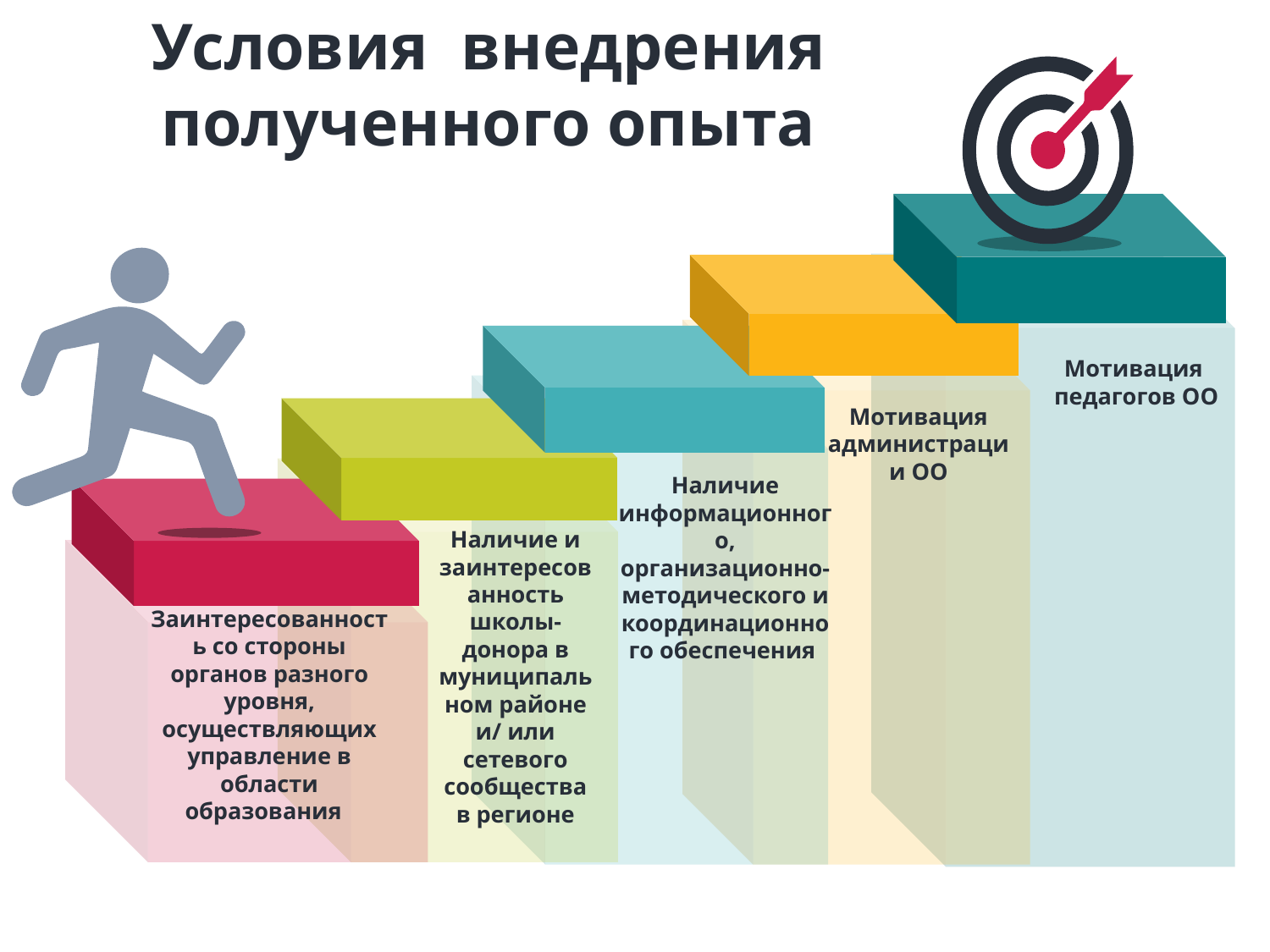

Условия  внедрения полученного опыта

Мотивация  педагогов ОО

Мотивация администрации ОО

Наличие информационного, организационно-методического и координационного обеспечения

Наличие и заинтересованность школы-донора в муниципальном районе и/ или сетевого сообщества в регионе

Заинтересованность со стороны органов разного уровня, осуществляющих управление в области образования